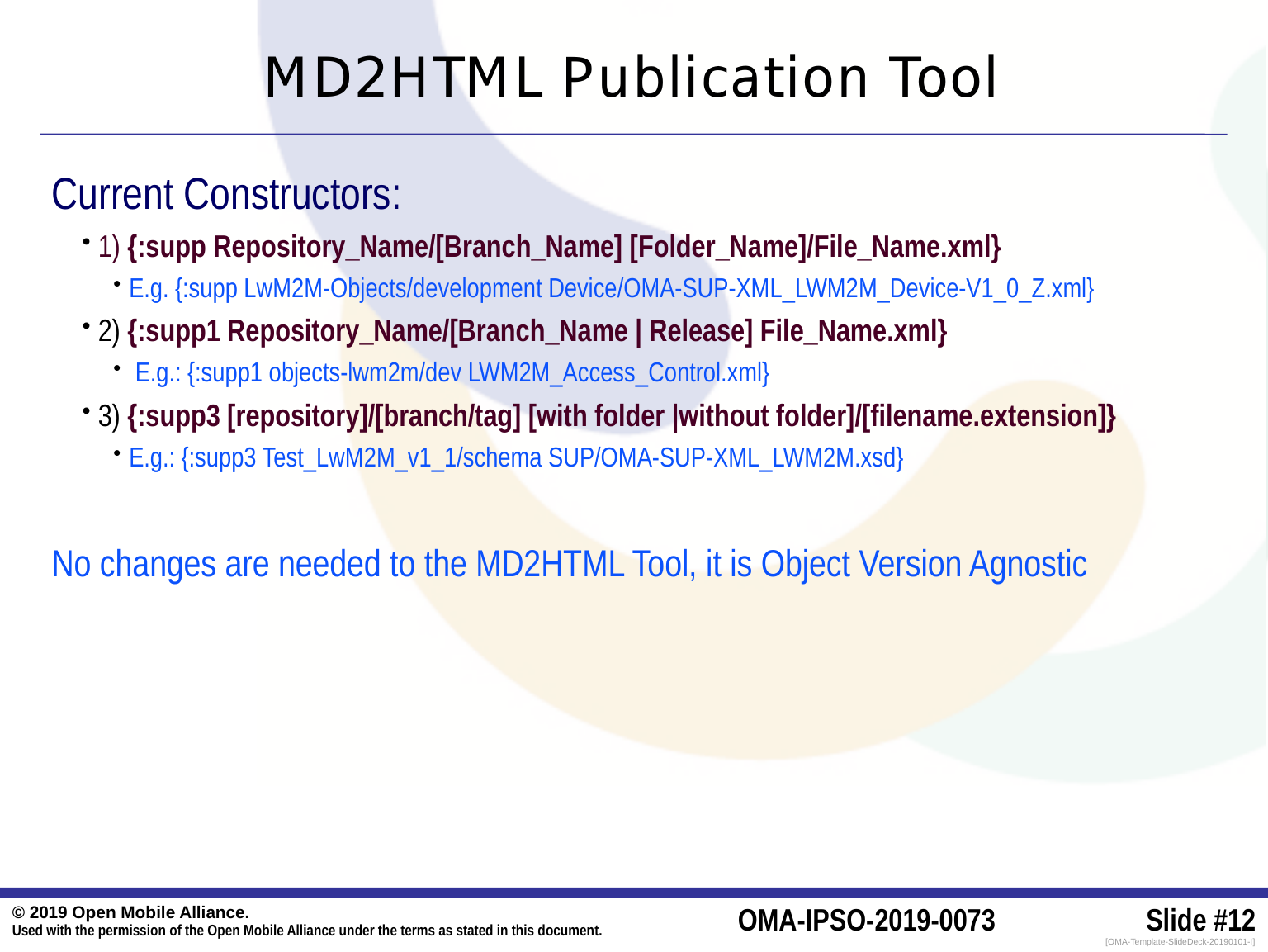

# MD2HTML Publication Tool
Current Constructors:
1) {:supp Repository_Name/[Branch_Name] [Folder_Name]/File_Name.xml}
E.g. {:supp LwM2M-Objects/development Device/OMA-SUP-XML_LWM2M_Device-V1_0_Z.xml}
2) {:supp1 Repository_Name/[Branch_Name | Release] File_Name.xml}
 E.g.: {:supp1 objects-lwm2m/dev LWM2M_Access_Control.xml}
3) {:supp3 [repository]/[branch/tag] [with folder |without folder]/[filename.extension]}
E.g.: {:supp3 Test_LwM2M_v1_1/schema SUP/OMA-SUP-XML_LWM2M.xsd}

No changes are needed to the MD2HTML Tool, it is Object Version Agnostic